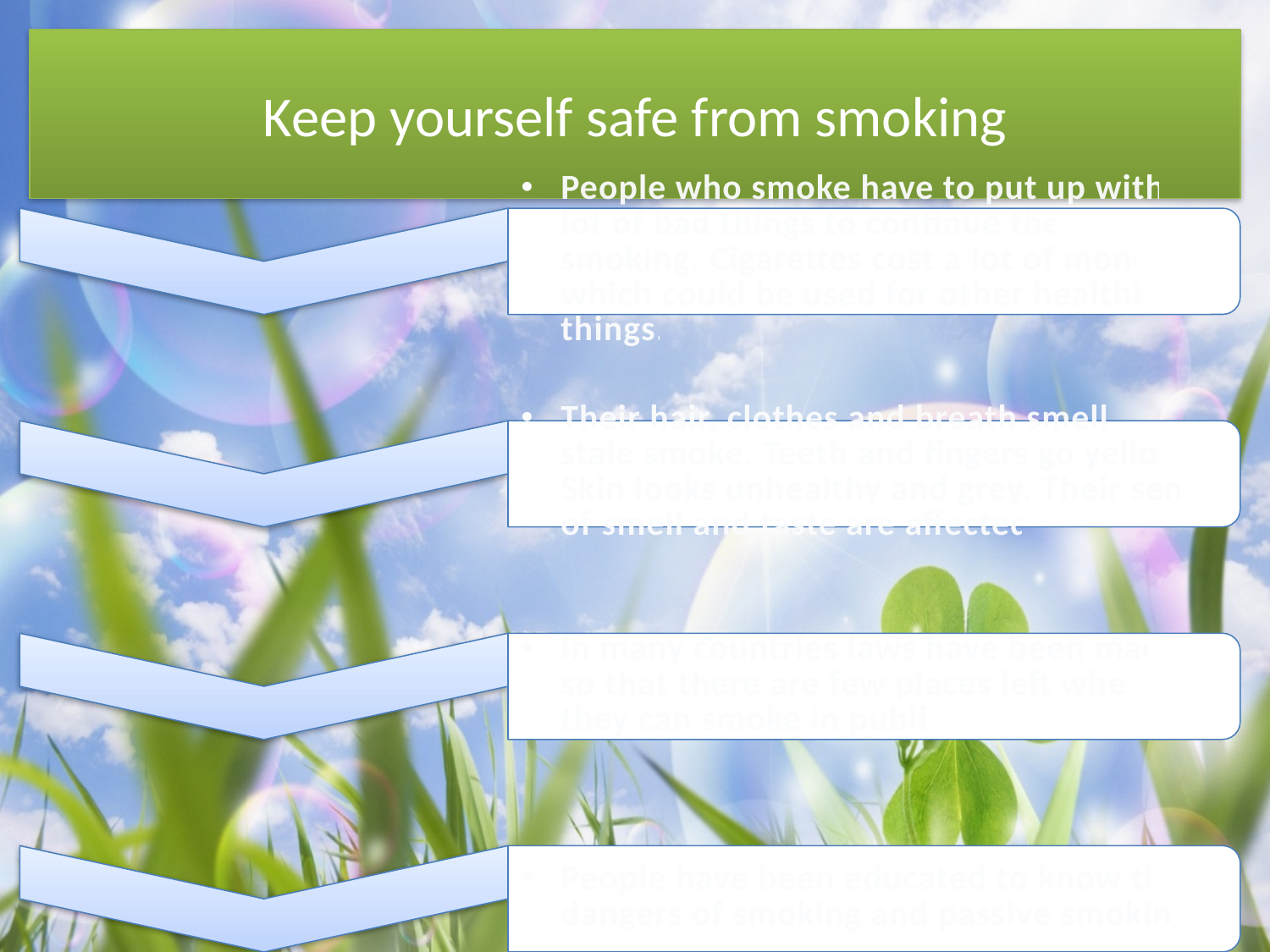

Keep yourself safe from smoking
#
People who smoke have to put up with a lot of bad things to continue their smoking. Cigarettes cost a lot of money which could be used for other healthier things.
Their hair, clothes and breath smell of stale smoke. Teeth and fingers go yellow. Skin looks unhealthy and grey. Their sense of smell and taste are affected.
In many countries laws have been made so that there are few places left where they can smoke in public.
People have been educated to know the dangers of smoking and passive smoking.